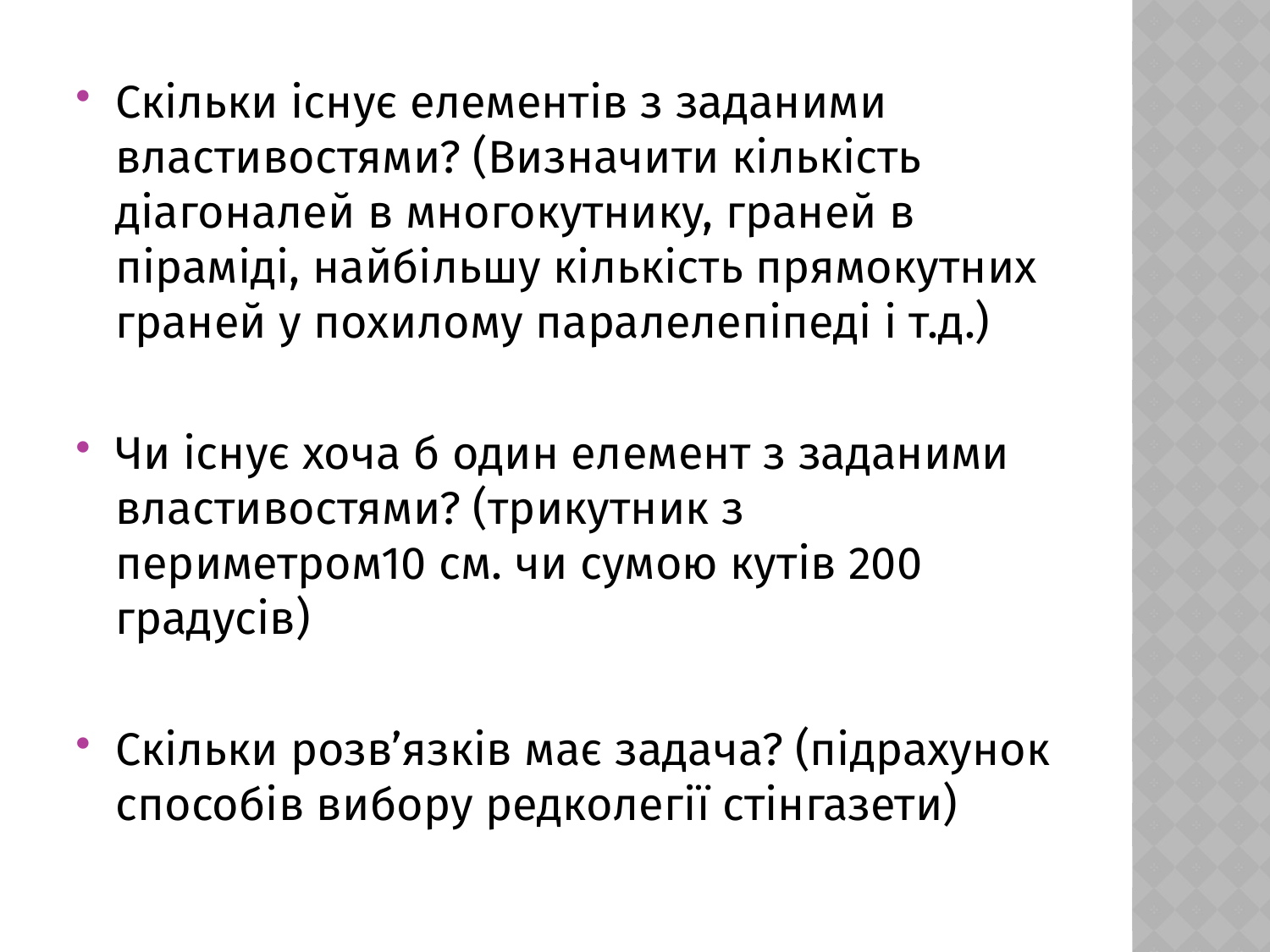

Скільки існує елементів з заданими властивостями? (Визначити кількість діагоналей в многокутнику, граней в піраміді, найбільшу кількість прямокутних граней у похилому паралелепіпеді і т.д.)

Чи існує хоча б один елемент з заданими властивостями? (трикутник з периметром10 см. чи сумою кутів 200 градусів)

Скільки розв’язків має задача? (підрахунок способів вибору редколегії стінгазети)